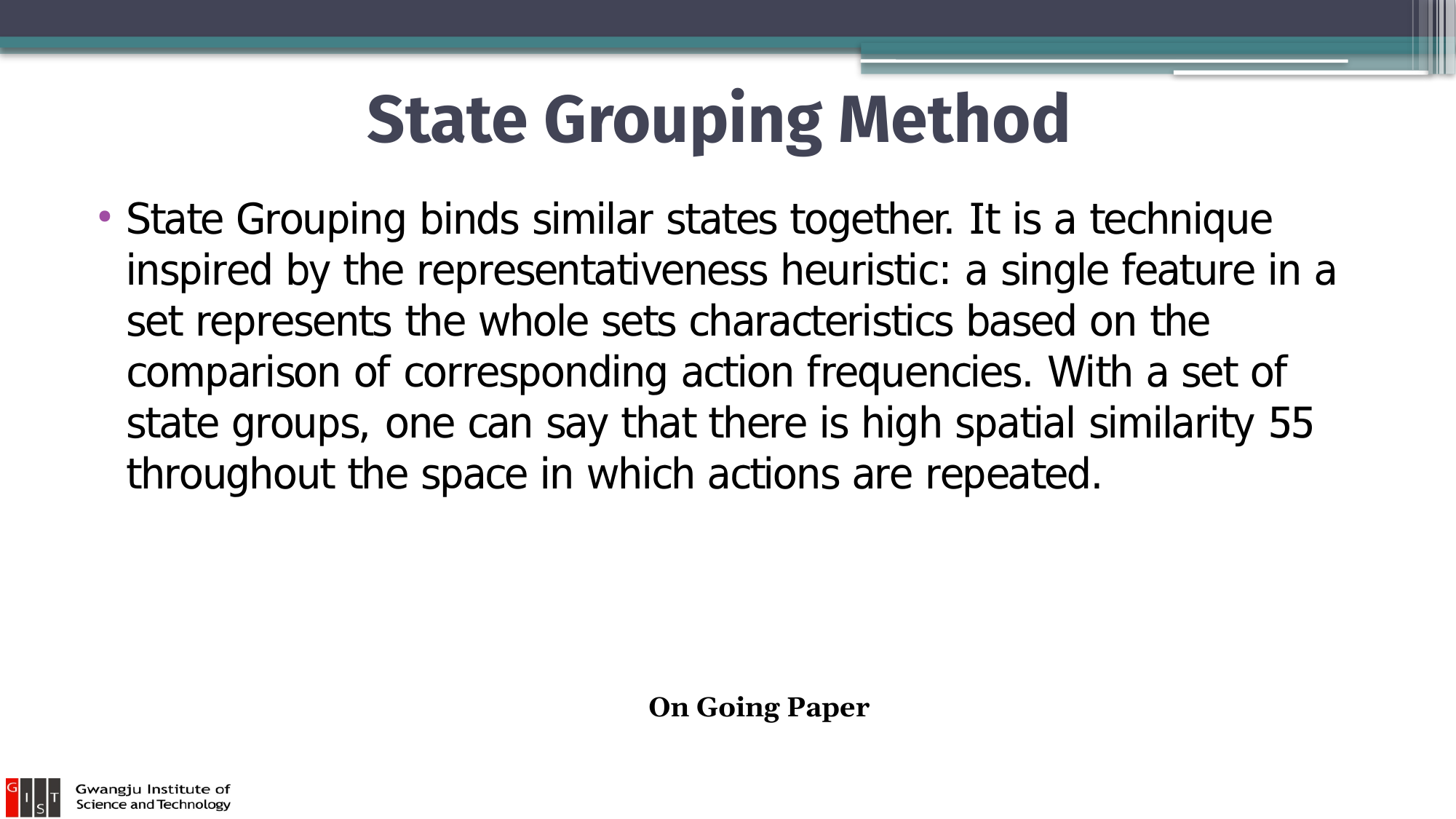

# State Grouping Method
State Grouping binds similar states together. It is a technique inspired by the representativeness heuristic: a single feature in a set represents the whole sets characteristics based on the comparison of corresponding action frequencies. With a set of state groups, one can say that there is high spatial similarity 55 throughout the space in which actions are repeated.
On Going Paper